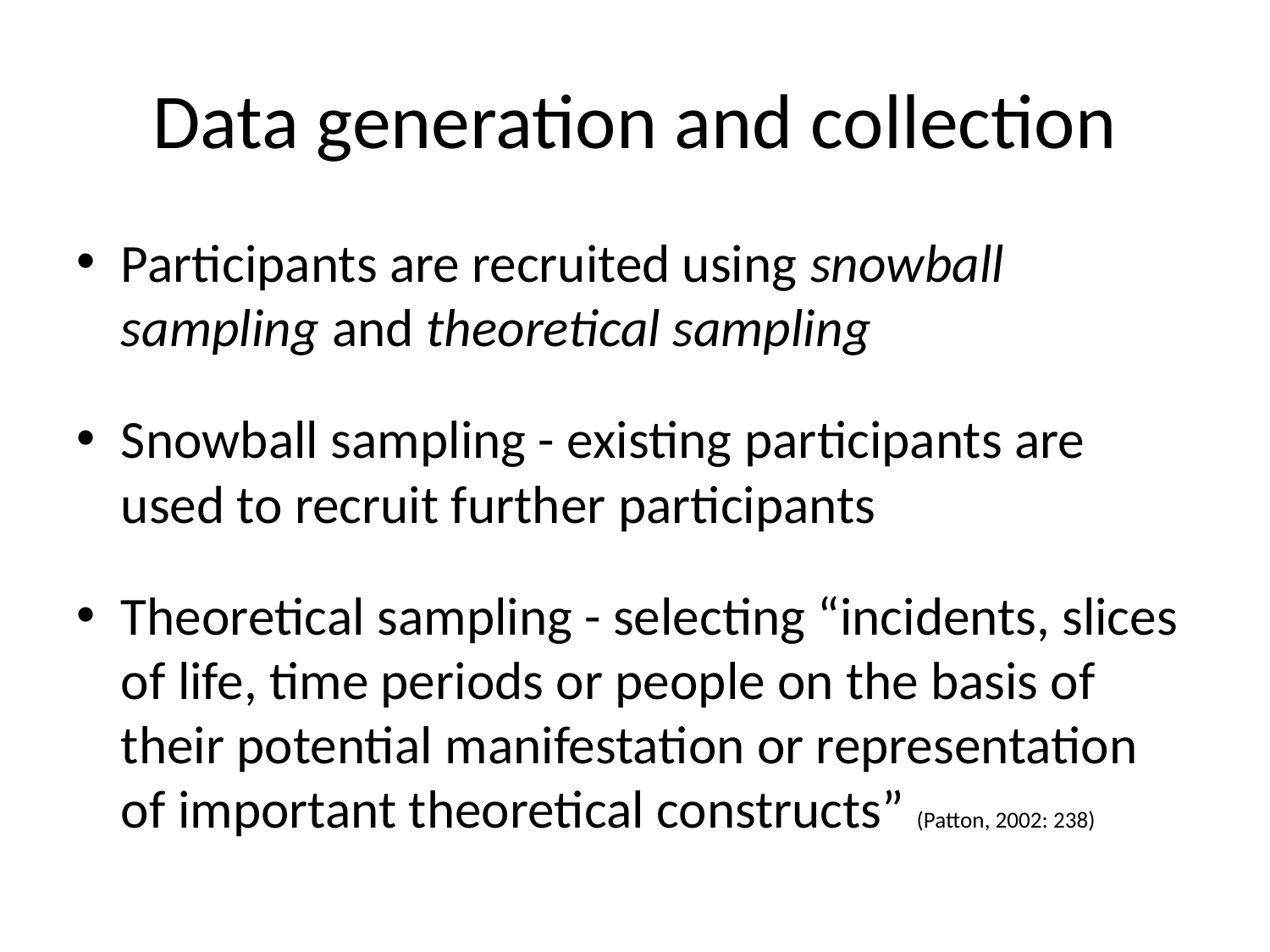

# Data generation and collection
Participants are recruited using snowball sampling and theoretical sampling
Snowball sampling - existing participants are used to recruit further participants
Theoretical sampling - selecting “incidents, slices of life, time periods or people on the basis of their potential manifestation or representation of important theoretical constructs” (Patton, 2002: 238)